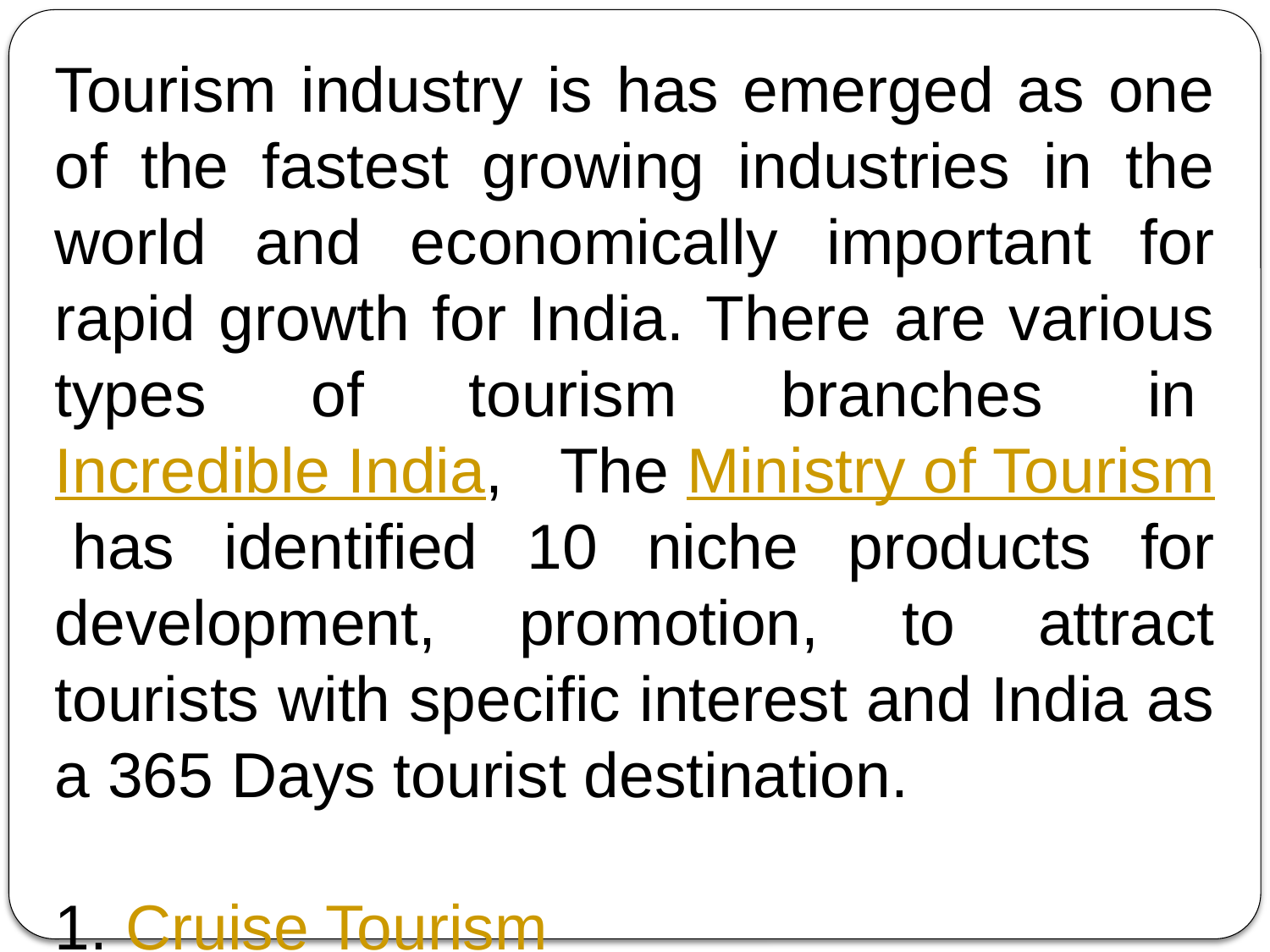

Tourism industry is has emerged as one of the fastest growing industries in the world and economically important for rapid growth for India. There are various types of tourism branches in Incredible India, The Ministry of Tourism has identified 10 niche products for development, promotion, to attract tourists with specific interest and India as a 365 Days tourist destination.

1. Cruise Tourism